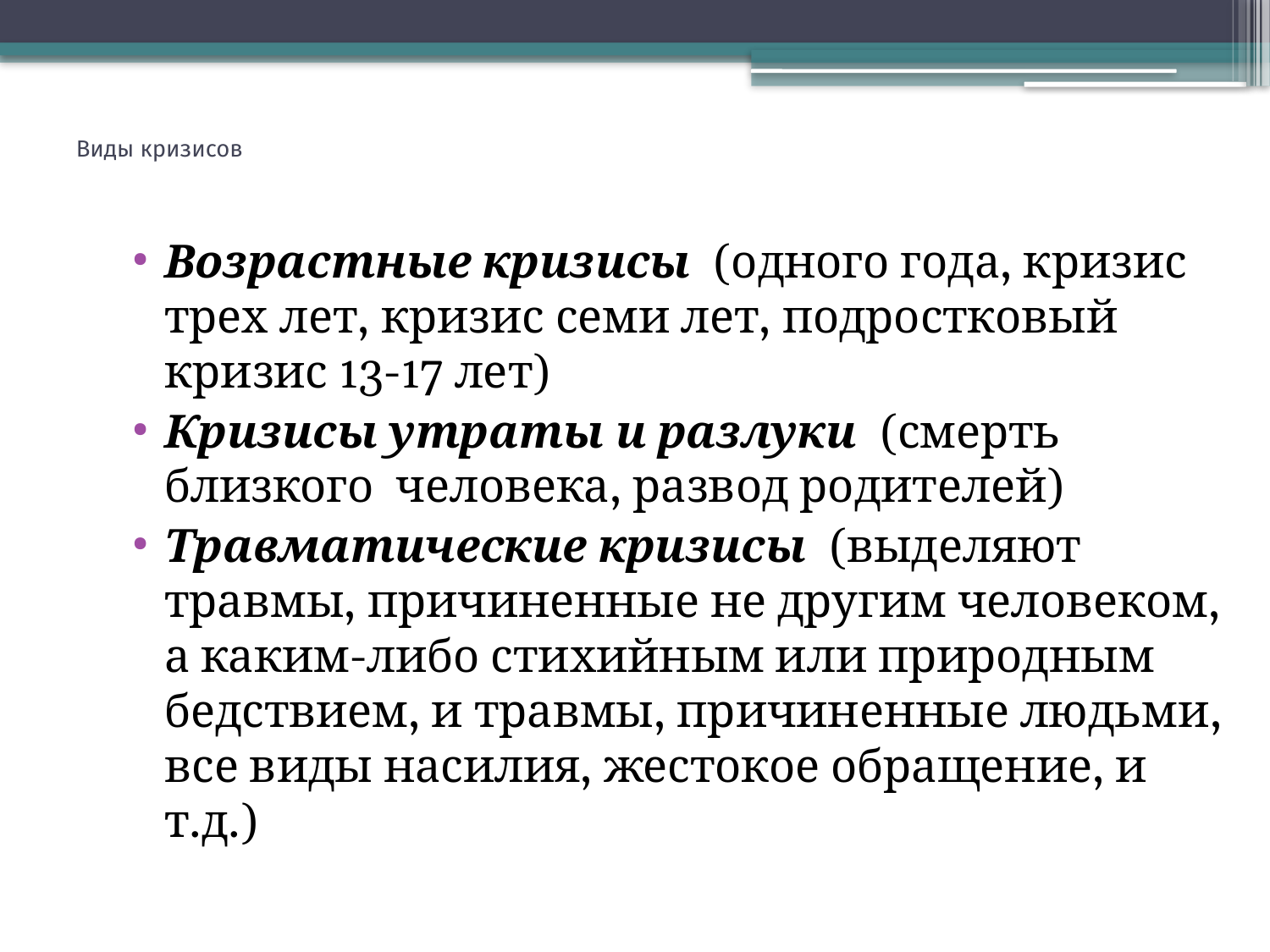

# Виды кризисов
Возрастные кризисы  (одного года, кризис трех лет, кризис семи лет, подростковый кризис 13-17 лет)
Кризисы утраты и разлуки  (смерть близкого  человека, развод родителей)
Травматические кризисы  (выделяют травмы, причиненные не другим человеком, а каким-либо стихийным или природным бедствием, и травмы, причиненные людьми, все виды насилия, жестокое обращение, и т.д.)